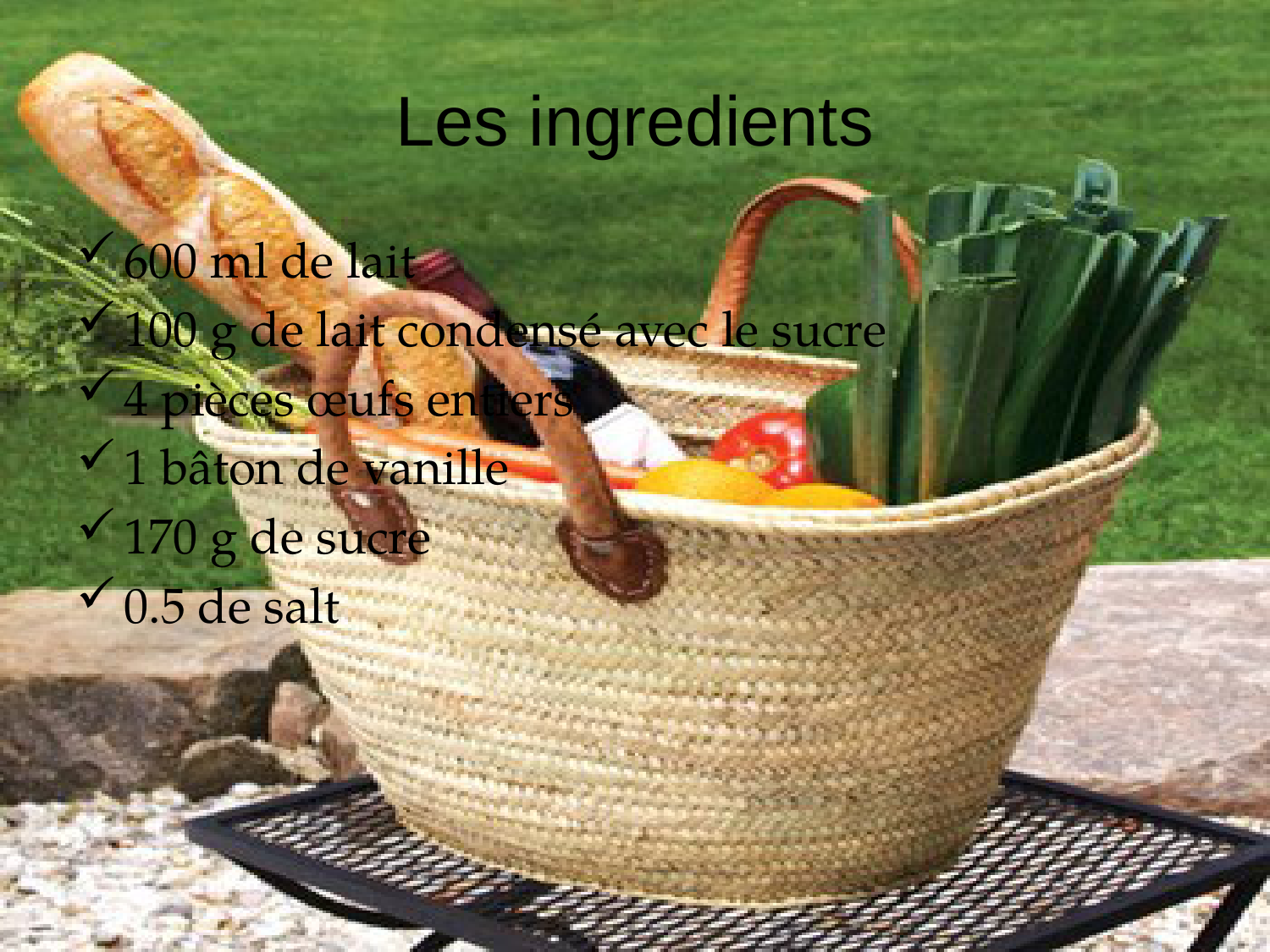

# Les ingredients
600 ml de lait
100 g de lait condensé avec le sucre
4 pièces œufs entiers
1 bâton de vanille
170 g de sucre
0.5 de salt